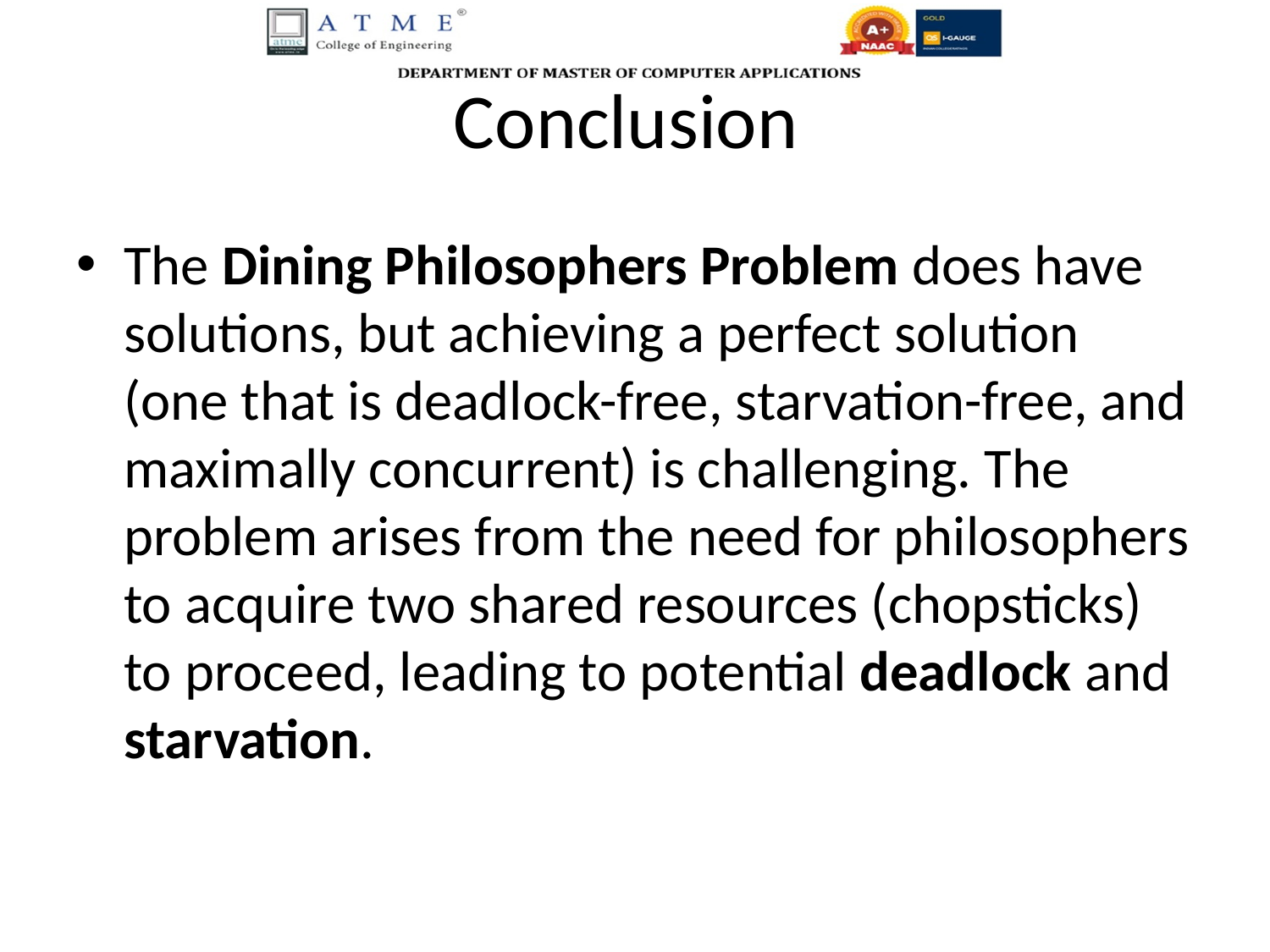

# Conclusion
The Dining Philosophers Problem does have solutions, but achieving a perfect solution (one that is deadlock-free, starvation-free, and maximally concurrent) is challenging. The problem arises from the need for philosophers to acquire two shared resources (chopsticks) to proceed, leading to potential deadlock and starvation.